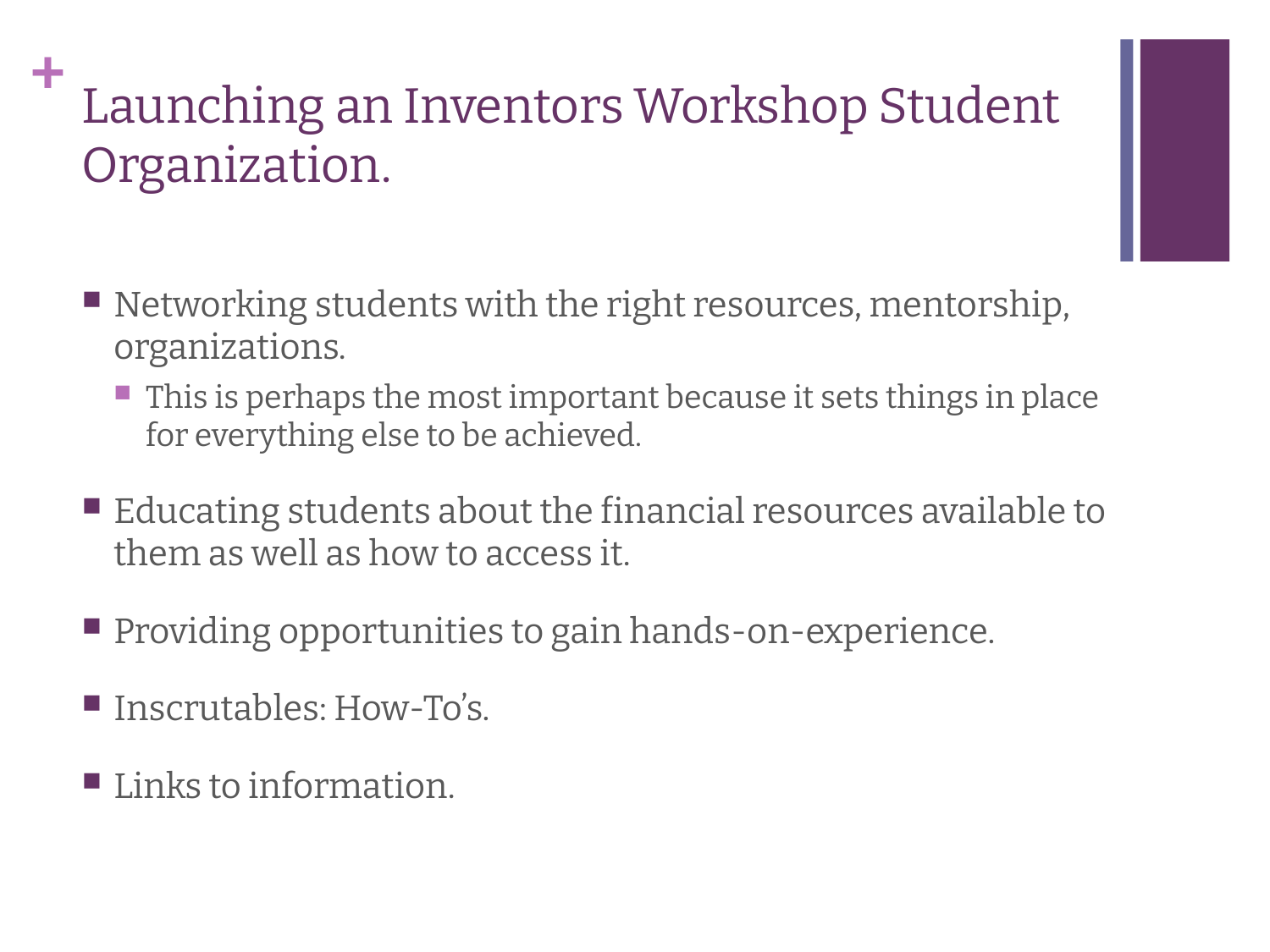

# Launching an Inventors Workshop Student Organization.
Networking students with the right resources, mentorship, organizations.
This is perhaps the most important because it sets things in place for everything else to be achieved.
Educating students about the financial resources available to them as well as how to access it.
Providing opportunities to gain hands-on-experience.
Inscrutables: How-To’s.
Links to information.